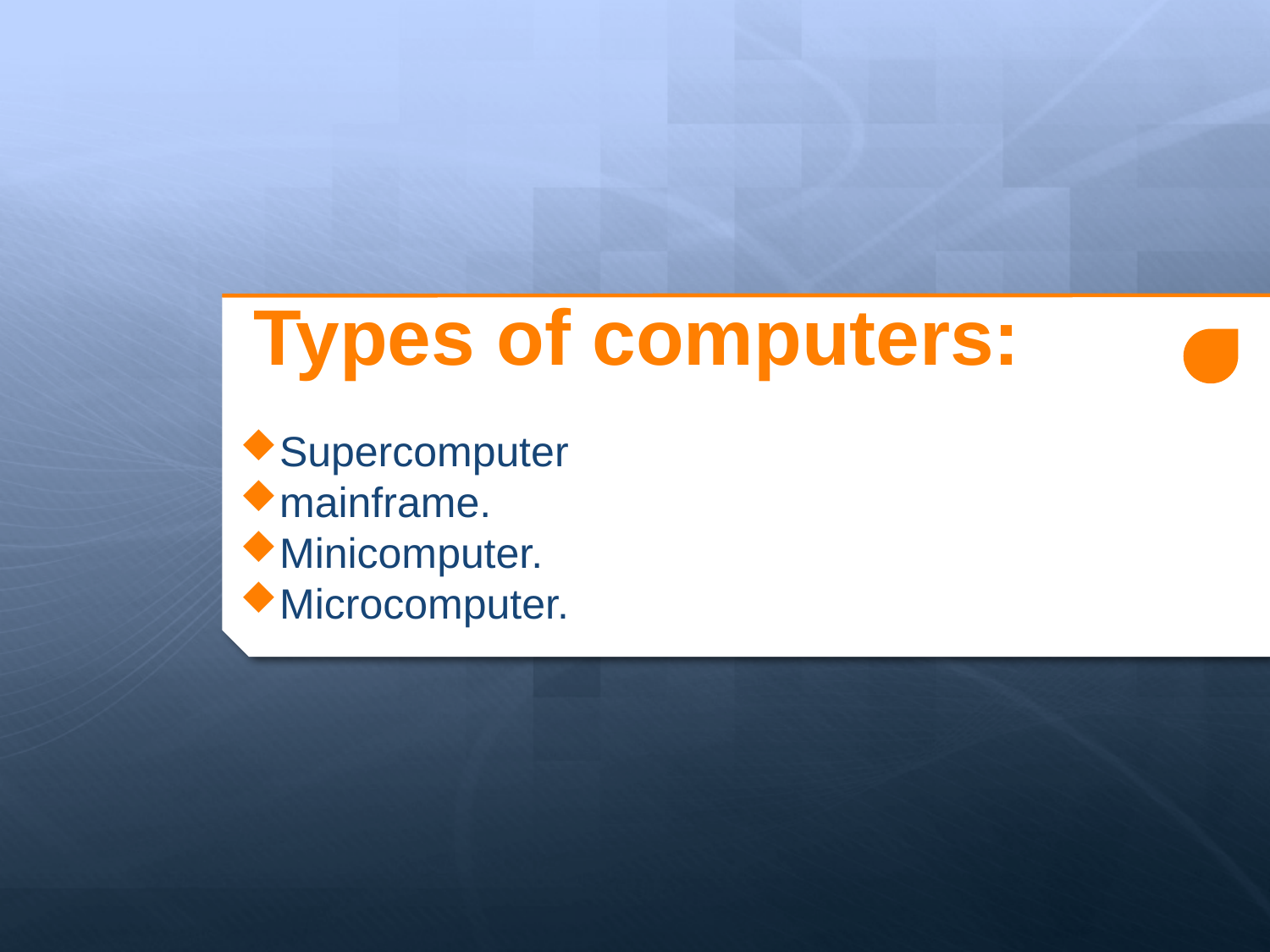

# Types of computers:
Supercomputer
mainframe.
Minicomputer.
Microcomputer.